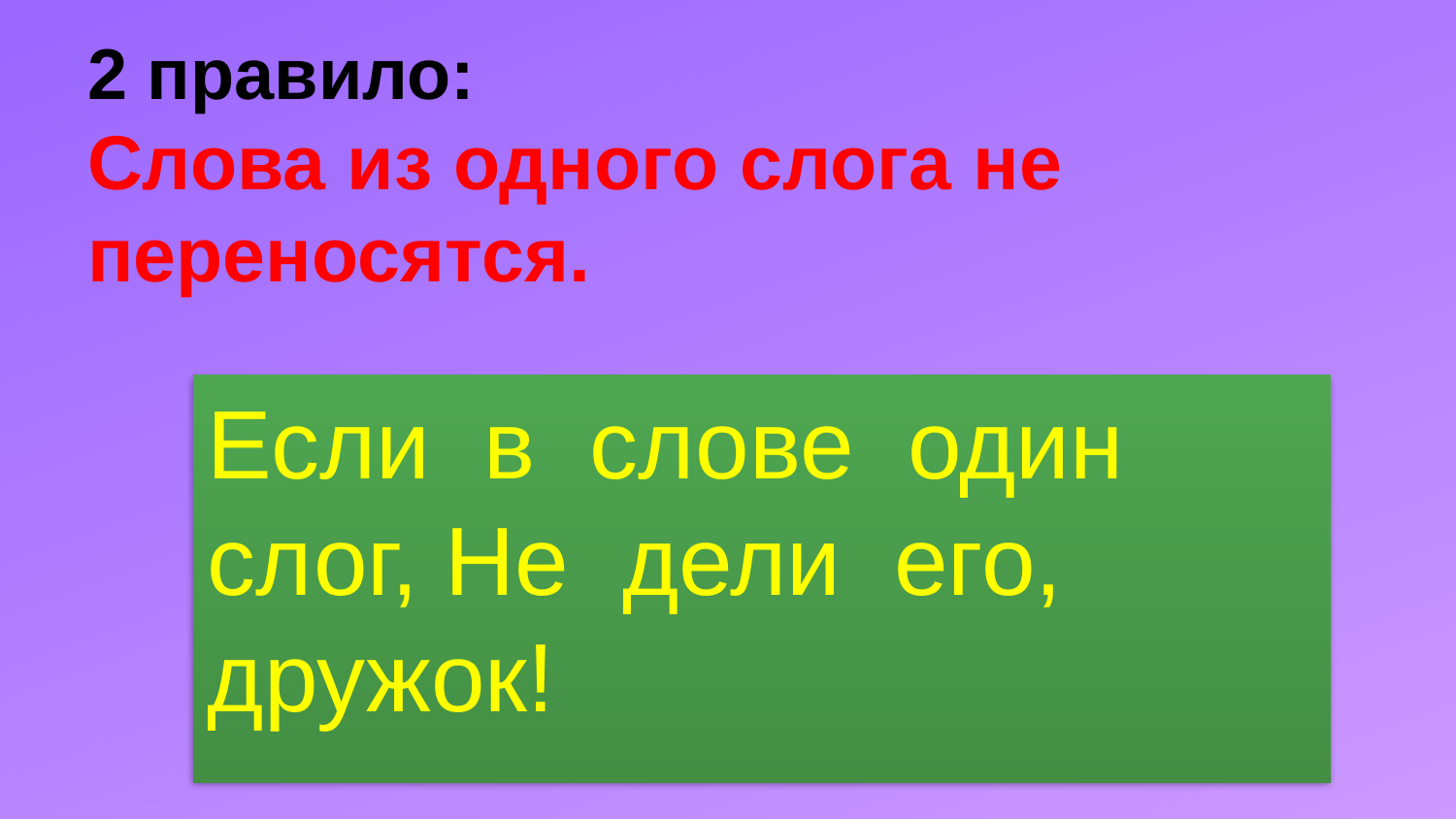

# 2 правило: Слова из одного слога не переносятся.
Если  в  слове  один  слог, Не  дели  его,  дружок!